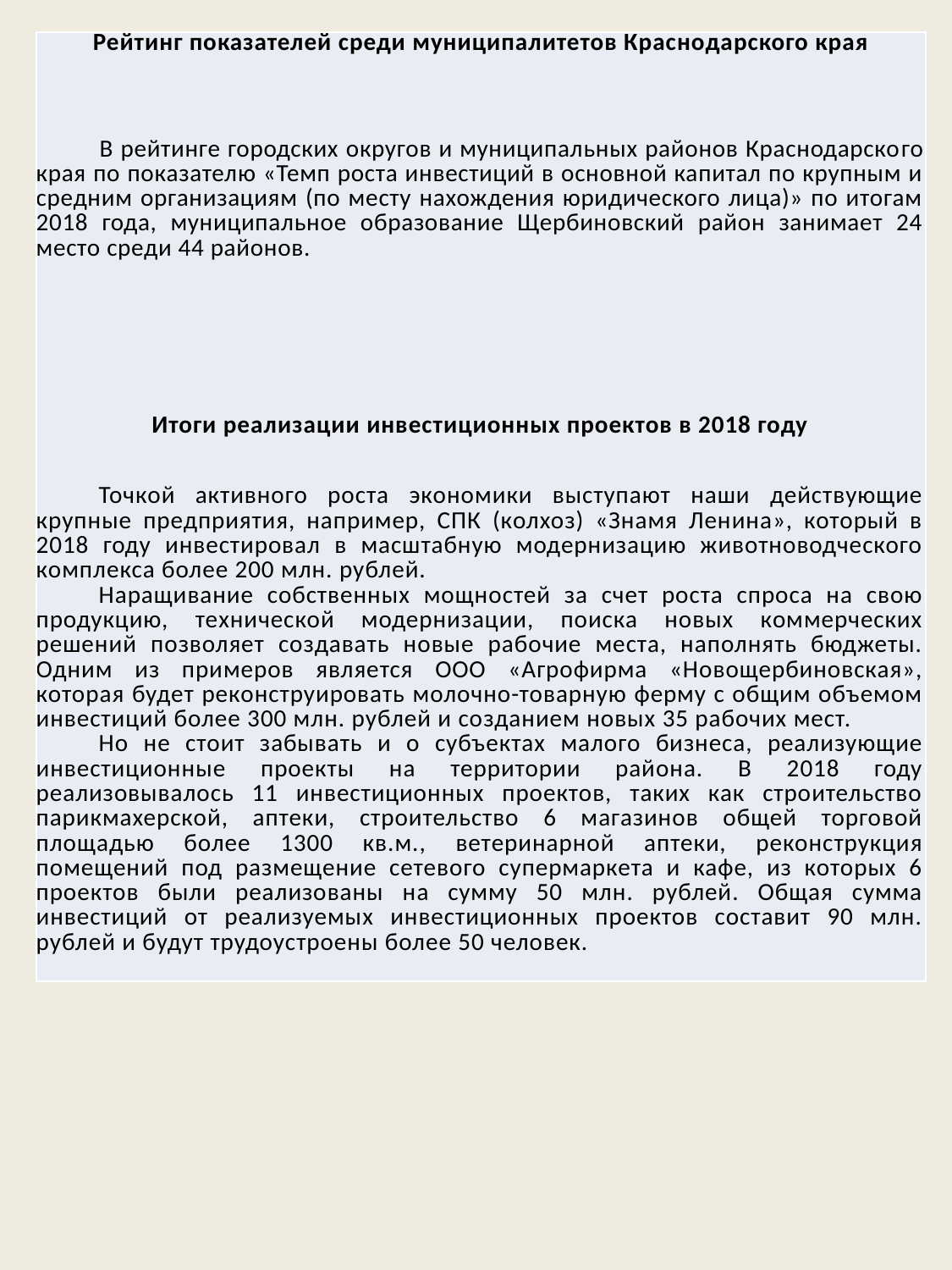

| Рейтинг показателей среди муниципалитетов Краснодарского края В рейтинге городских округов и муниципальных районов Краснодарско­го края по показателю «Темп роста инвестиций в основной капитал по крупным и средним организациям (по месту нахождения юридического лица)» по итогам 2018 года, муниципальное образование Щербиновский район занимает 24 место среди 44 районов. Итоги реализации инвестиционных проектов в 2018 году Точкой активного роста экономики выступают наши действующие крупные предприятия, например, СПК (колхоз) «Знамя Ленина», который в 2018 году инвестировал в масштабную модернизацию животноводческого комплекса более 200 млн. рублей. Наращивание собственных мощностей за счет роста спроса на свою продукцию, технической модернизации, поиска новых коммерческих решений позволяет создавать новые рабочие места, наполнять бюджеты. Одним из примеров является ООО «Агрофирма «Новощербиновская», которая будет реконструировать молочно-товарную ферму с общим объемом инвестиций более 300 млн. рублей и созданием новых 35 рабочих мест. Но не стоит забывать и о субъектах малого бизнеса, реализующие инвестиционные проекты на территории района. В 2018 году реализовывалось 11 инвестиционных проектов, таких как строительство парикмахерской, аптеки, строительство 6 магазинов общей торговой площадью более 1300 кв.м., ветеринарной аптеки, реконструкция помещений под размещение сетевого супермаркета и кафе, из которых 6 проектов были реализованы на сумму 50 млн. рублей. Общая сумма инвестиций от реализуемых инвестиционных проектов составит 90 млн. рублей и будут трудоустроены более 50 человек. |
| --- |